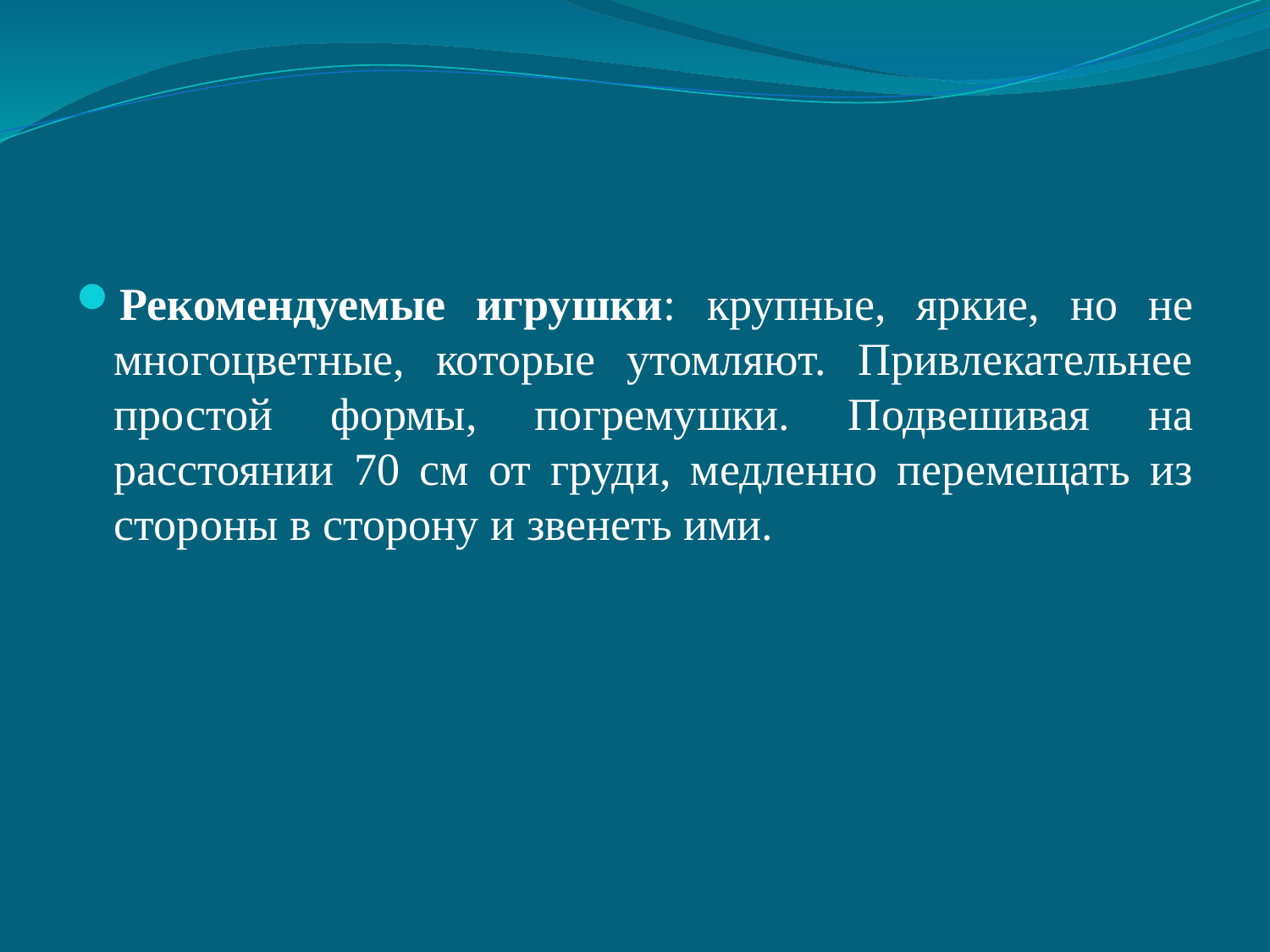

#
Рекомендуемые игрушки: крупные, яркие, но не многоцветные, которые утомляют. Привлекательнее простой формы, погремушки. Подвешивая на расстоянии 70 см от груди, медленно перемещать из стороны в сторону и звенеть ими.